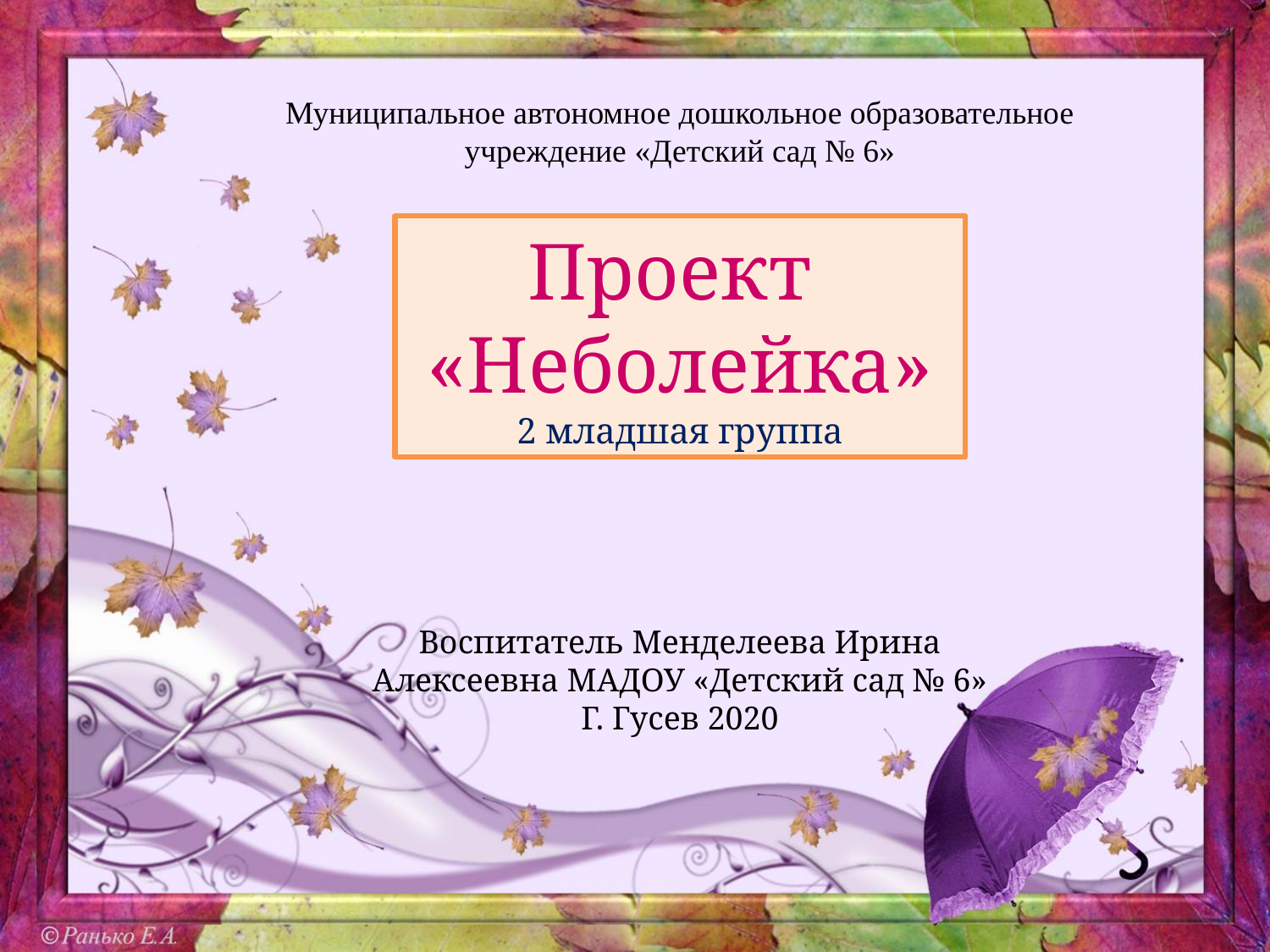

Муниципальное автономное дошкольное образовательное учреждение «Детский сад № 6»
Проект
«Неболейка»
2 младшая группа
Воспитатель Менделеева Ирина Алексеевна МАДОУ «Детский сад № 6»
Г. Гусев 2020